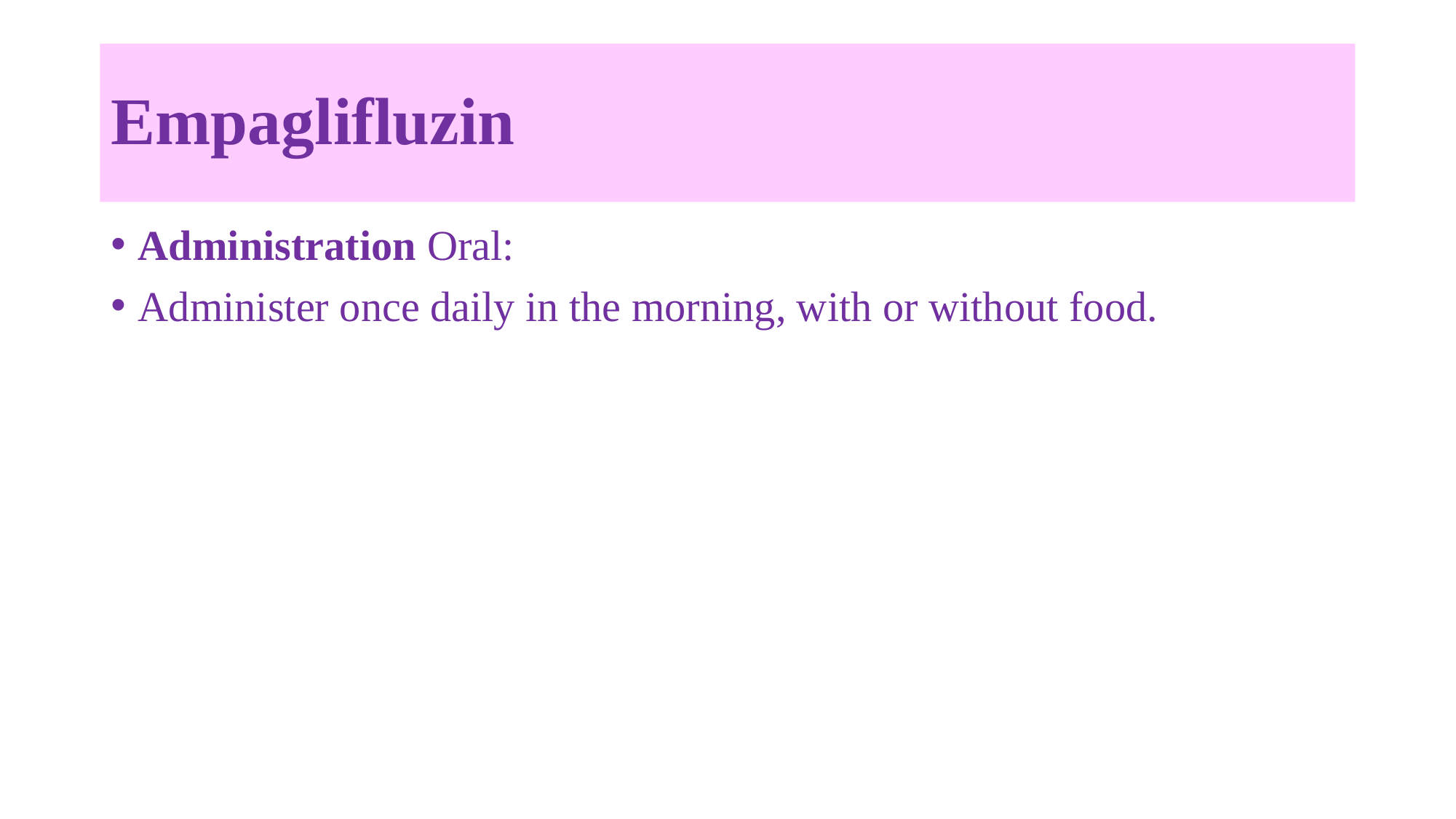

# Empaglifluzin
Administration Oral:
Administer once daily in the morning, with or without food.